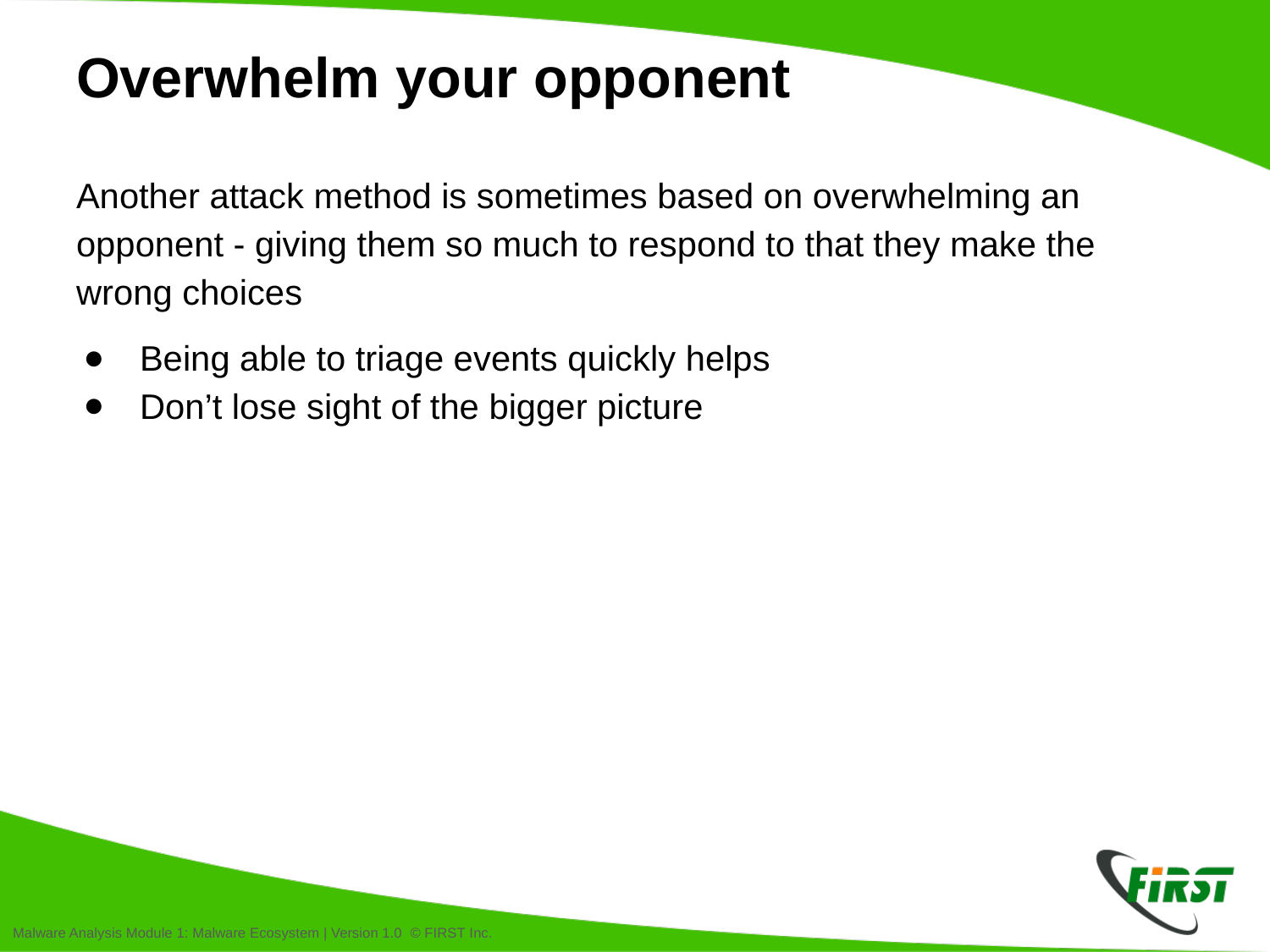

# Overwhelm your opponent
Another attack method is sometimes based on overwhelming an opponent - giving them so much to respond to that they make the wrong choices
Being able to triage events quickly helps
Don’t lose sight of the bigger picture